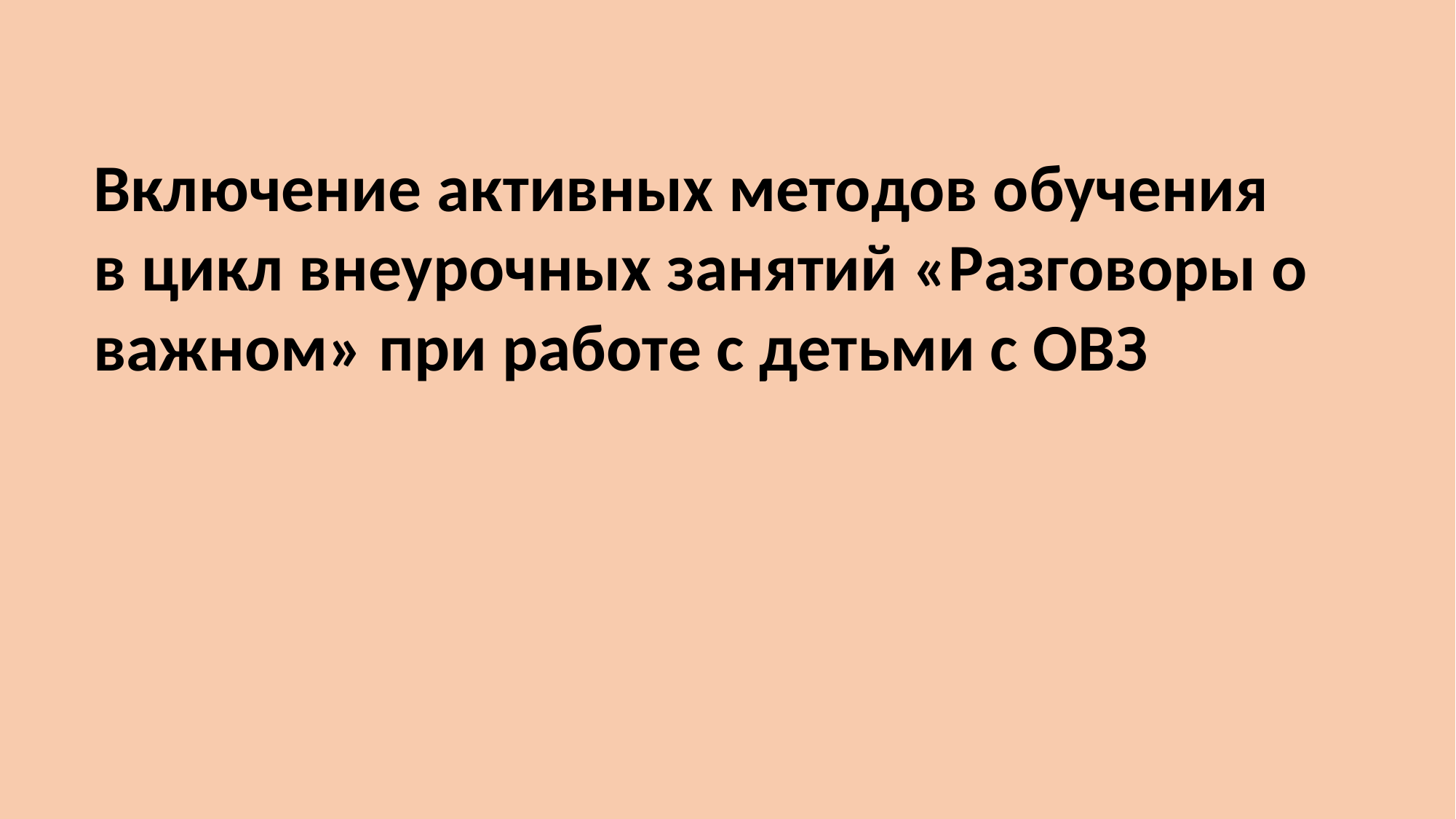

Включение активных методов обучения
в цикл внеурочных занятий «Разговоры о важном» при работе с детьми с ОВЗ